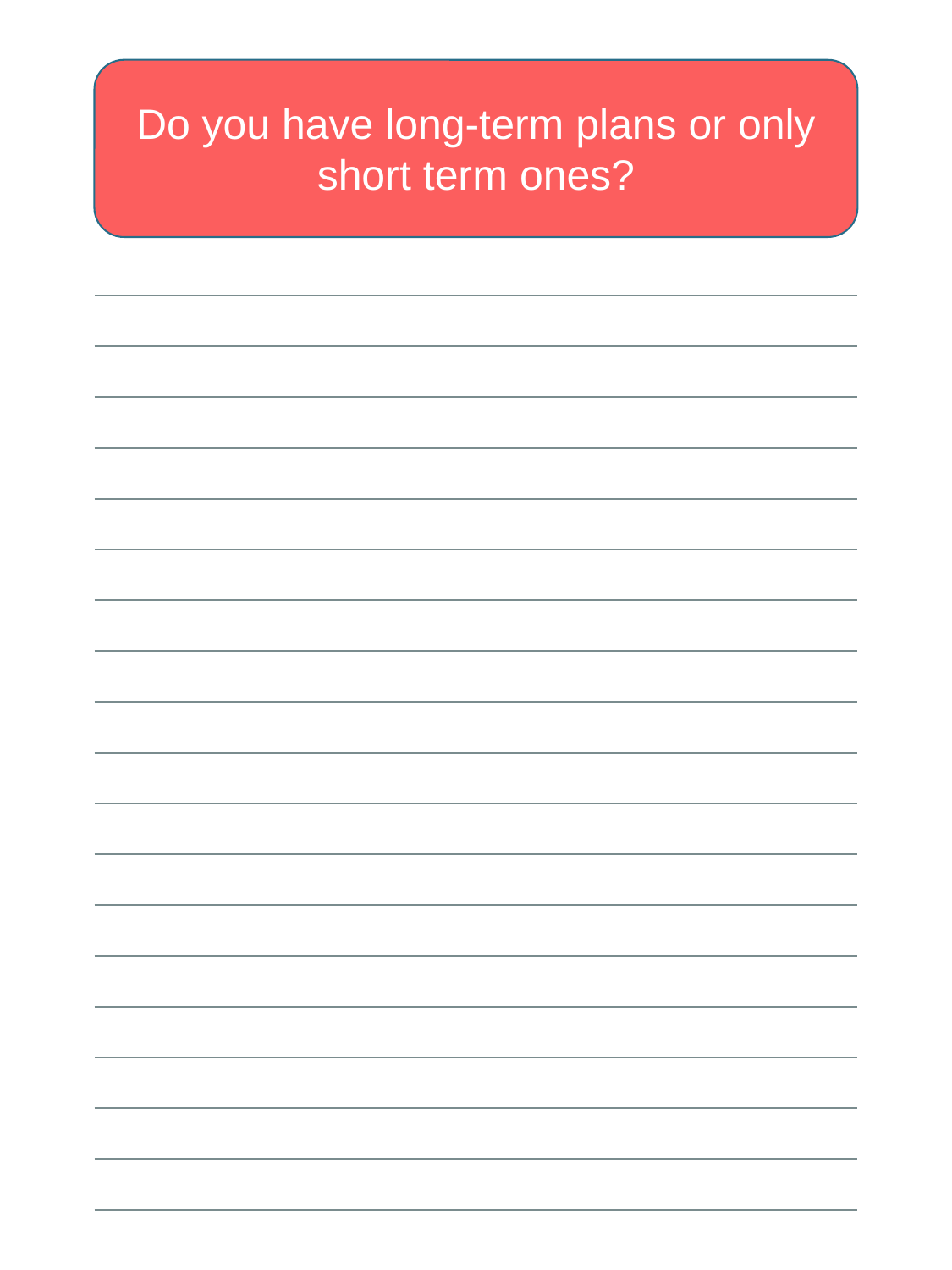

Do you have long-term plans or only short term ones?
|  |
| --- |
|  |
|  |
|  |
|  |
|  |
|  |
|  |
|  |
|  |
|  |
|  |
|  |
|  |
|  |
|  |
|  |
|  |